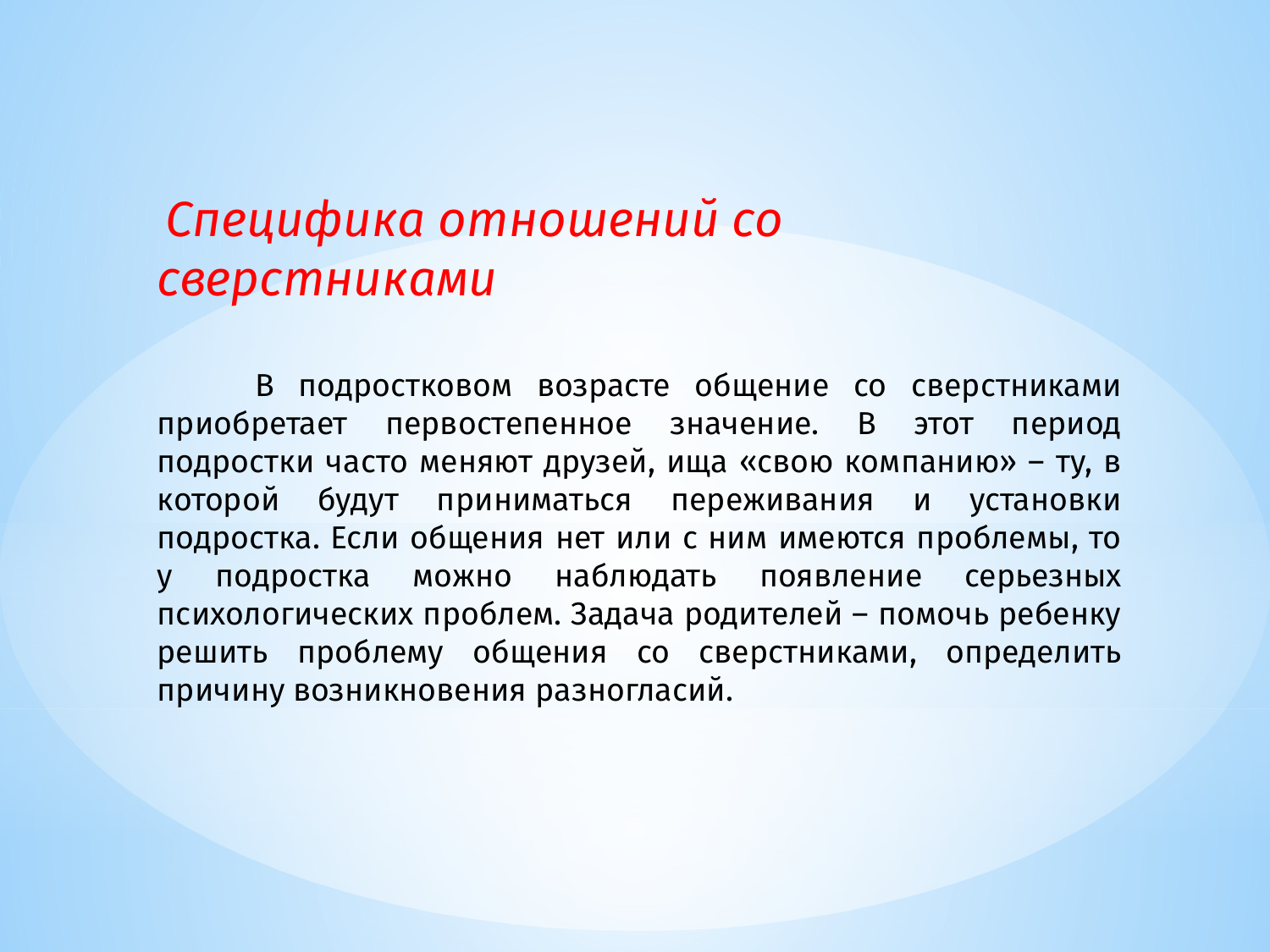

Специфика отношений со сверстниками

    В подростковом возрасте общение со сверстниками приобретает первостепенное значение. В этот период подростки часто меняют друзей, ища «свою компанию» – ту, в которой будут приниматься переживания и установки подростка. Если общения нет или с ним имеются проблемы, то у подростка можно наблюдать появление серьезных психологических проблем. Задача родителей – помочь ребенку решить проблему общения со сверстниками, определить причину возникновения разногласий.